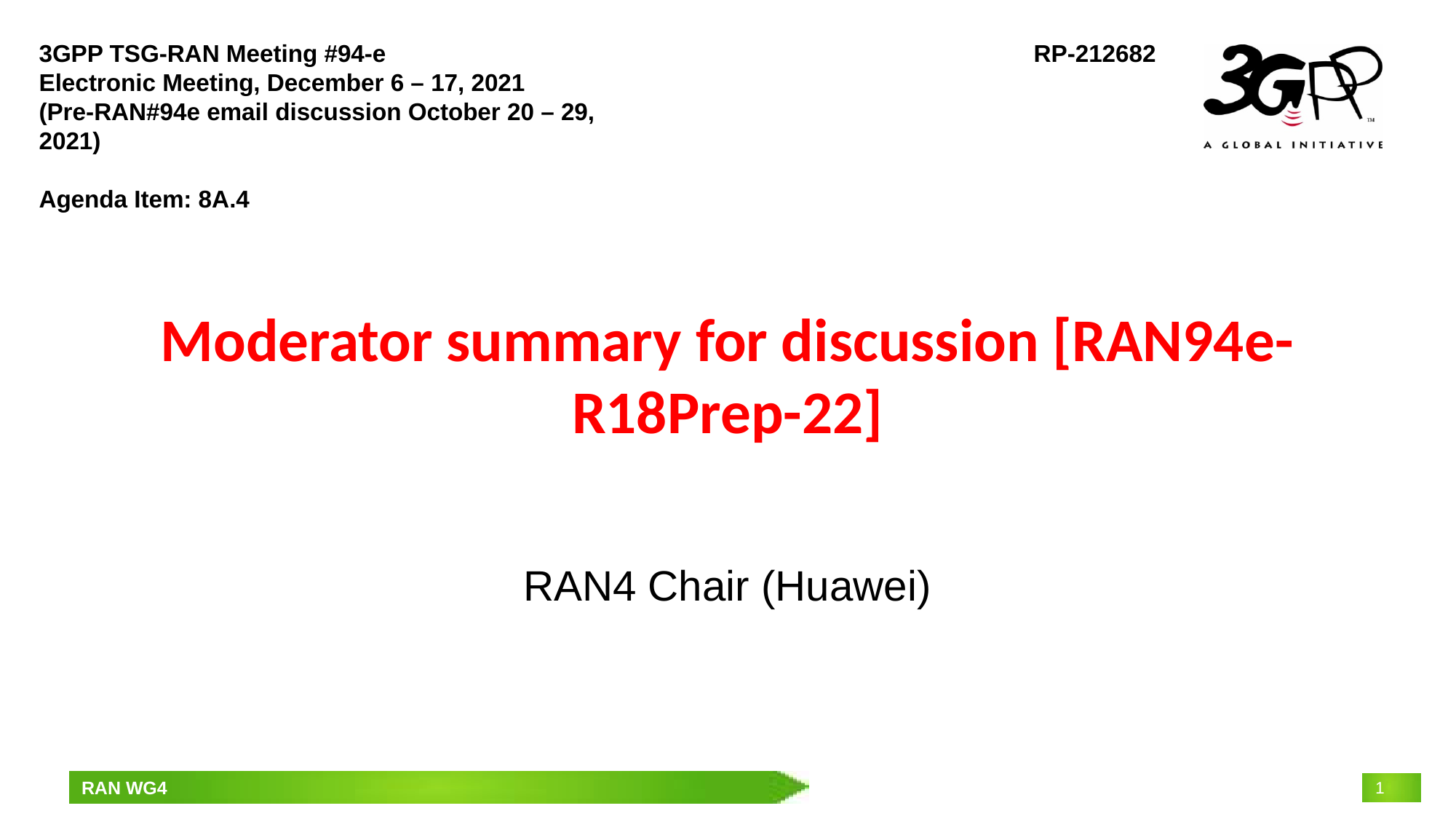

3GPP TSG-RAN Meeting #94-e
Electronic Meeting, December 6 – 17, 2021
(Pre-RAN#94e email discussion October 20 – 29, 2021)

Agenda Item: 8A.4

 RP-212682
# Moderator summary for discussion [RAN94e-R18Prep-22]
RAN4 Chair (Huawei)